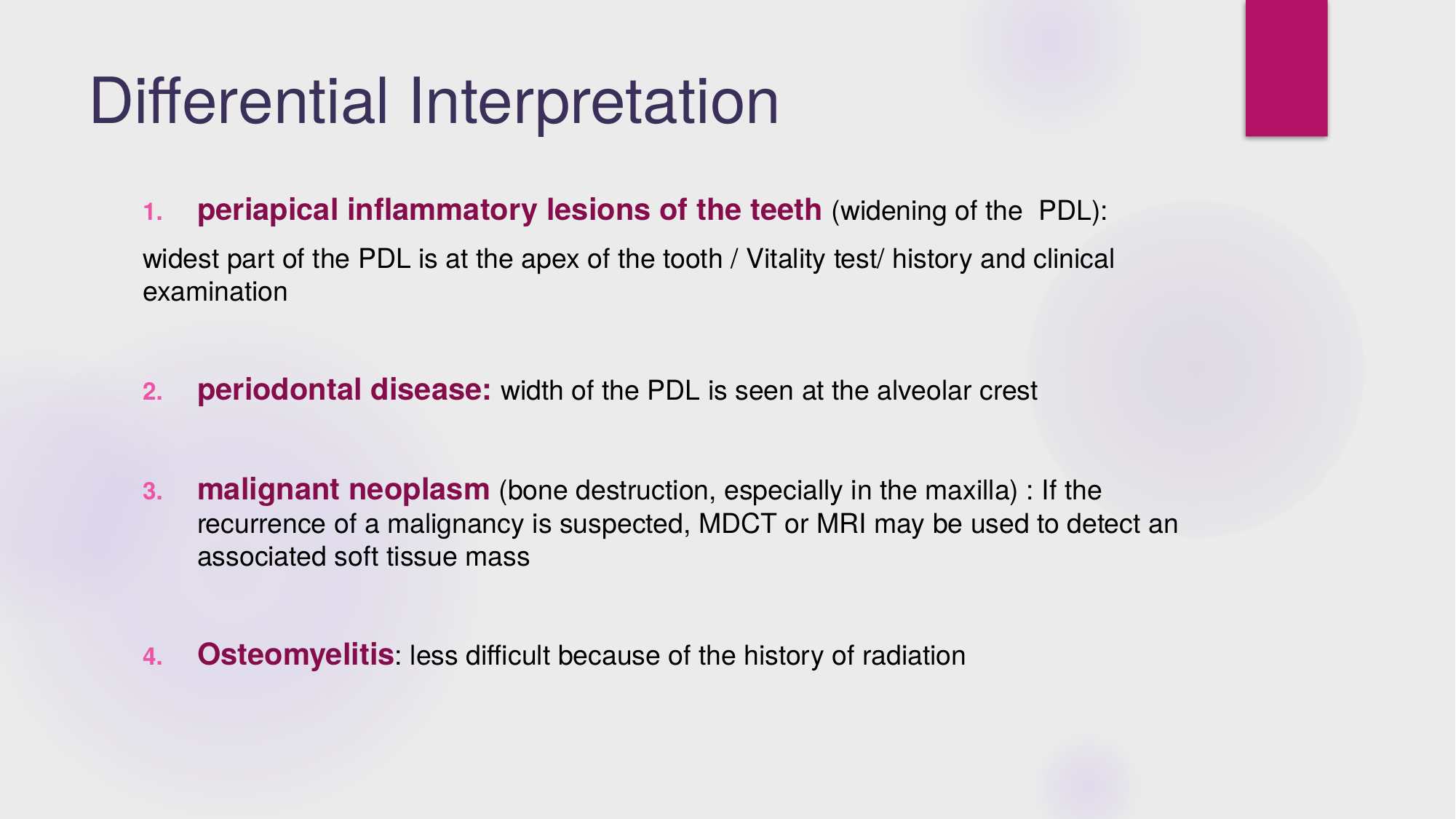

# Differential Interpretation
periapical inflammatory lesions of the teeth (widening of the  PDL):
widest part of the PDL is at the apex of the tooth / Vitality test/ history and clinical examination

periodontal disease: width of the PDL is seen at the alveolar crest

malignant neoplasm (bone destruction, especially in the maxilla) : If the recurrence of a malignancy is suspected, MDCT or MRI may be used to detect an associated soft tissue mass

Osteomyelitis: less difficult because of the history of radiation